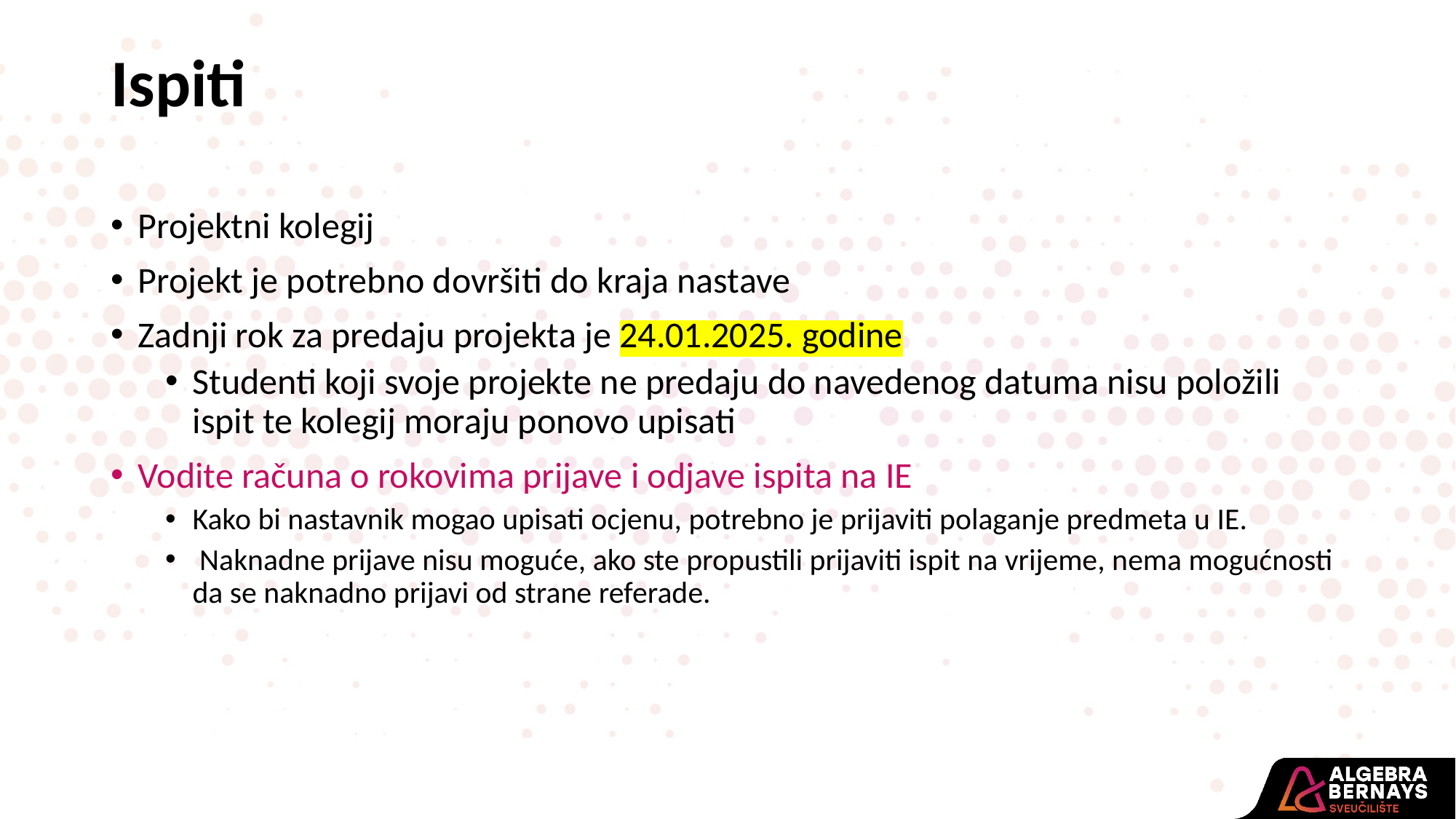

Ispiti
Projektni kolegij
Projekt je potrebno dovršiti do kraja nastave
Zadnji rok za predaju projekta je 24.01.2025. godine
Studenti koji svoje projekte ne predaju do navedenog datuma nisu položili ispit te kolegij moraju ponovo upisati
Vodite računa o rokovima prijave i odjave ispita na IE
Kako bi nastavnik mogao upisati ocjenu, potrebno je prijaviti polaganje predmeta u IE.
 Naknadne prijave nisu moguće, ako ste propustili prijaviti ispit na vrijeme, nema mogućnosti da se naknadno prijavi od strane referade.